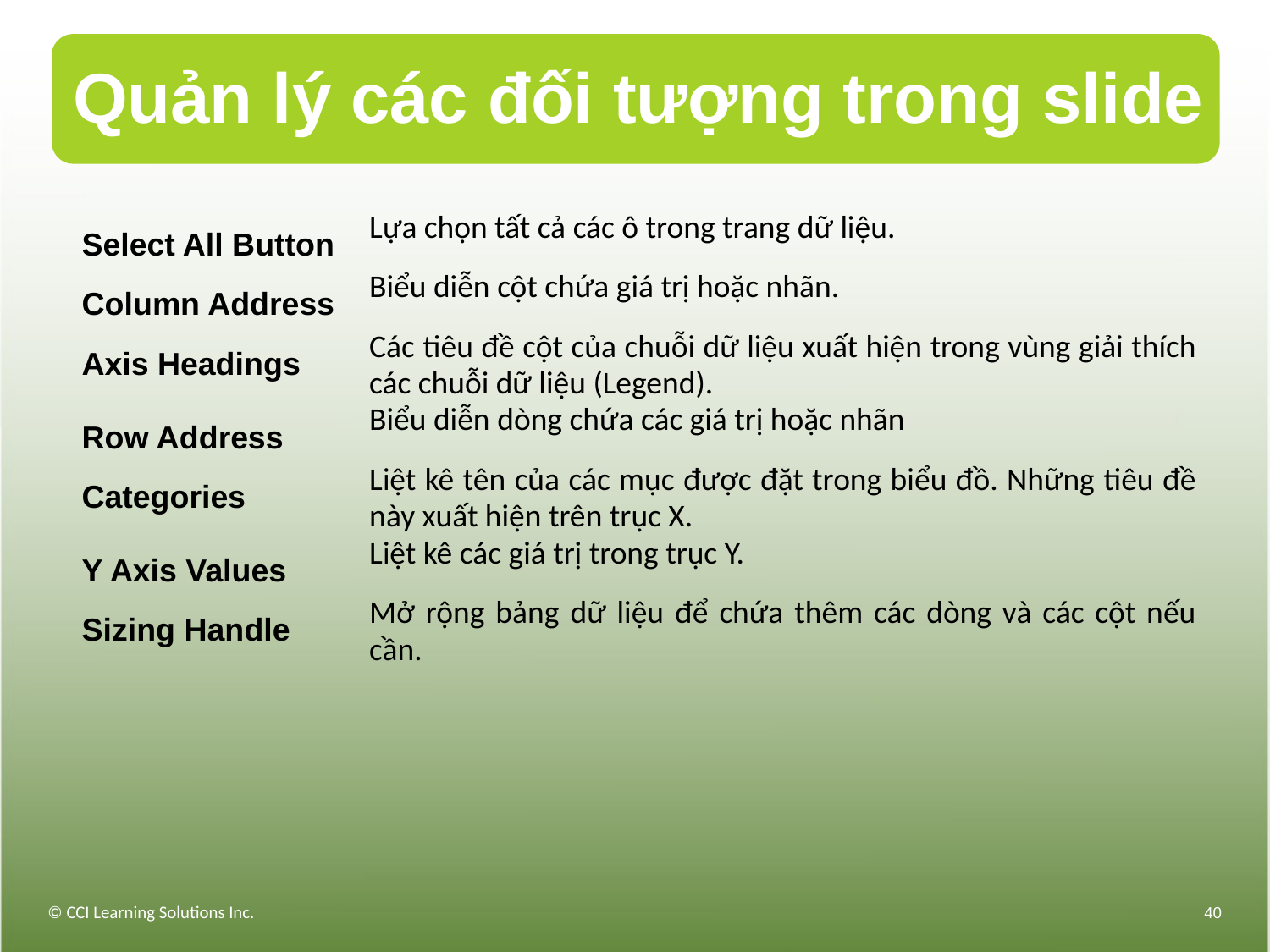

# Quản lý các đối tượng trong slide
| Select All Button | Lựa chọn tất cả các ô trong trang dữ liệu. |
| --- | --- |
| Column Address | Biểu diễn cột chứa giá trị hoặc nhãn. |
| Axis Headings | Các tiêu đề cột của chuỗi dữ liệu xuất hiện trong vùng giải thích các chuỗi dữ liệu (Legend). |
| Row Address | Biểu diễn dòng chứa các giá trị hoặc nhãn |
| Categories | Liệt kê tên của các mục được đặt trong biểu đồ. Những tiêu đề này xuất hiện trên trục X. |
| Y Axis Values | Liệt kê các giá trị trong trục Y. |
| Sizing Handle | Mở rộng bảng dữ liệu để chứa thêm các dòng và các cột nếu cần. |
© CCI Learning Solutions Inc.
40